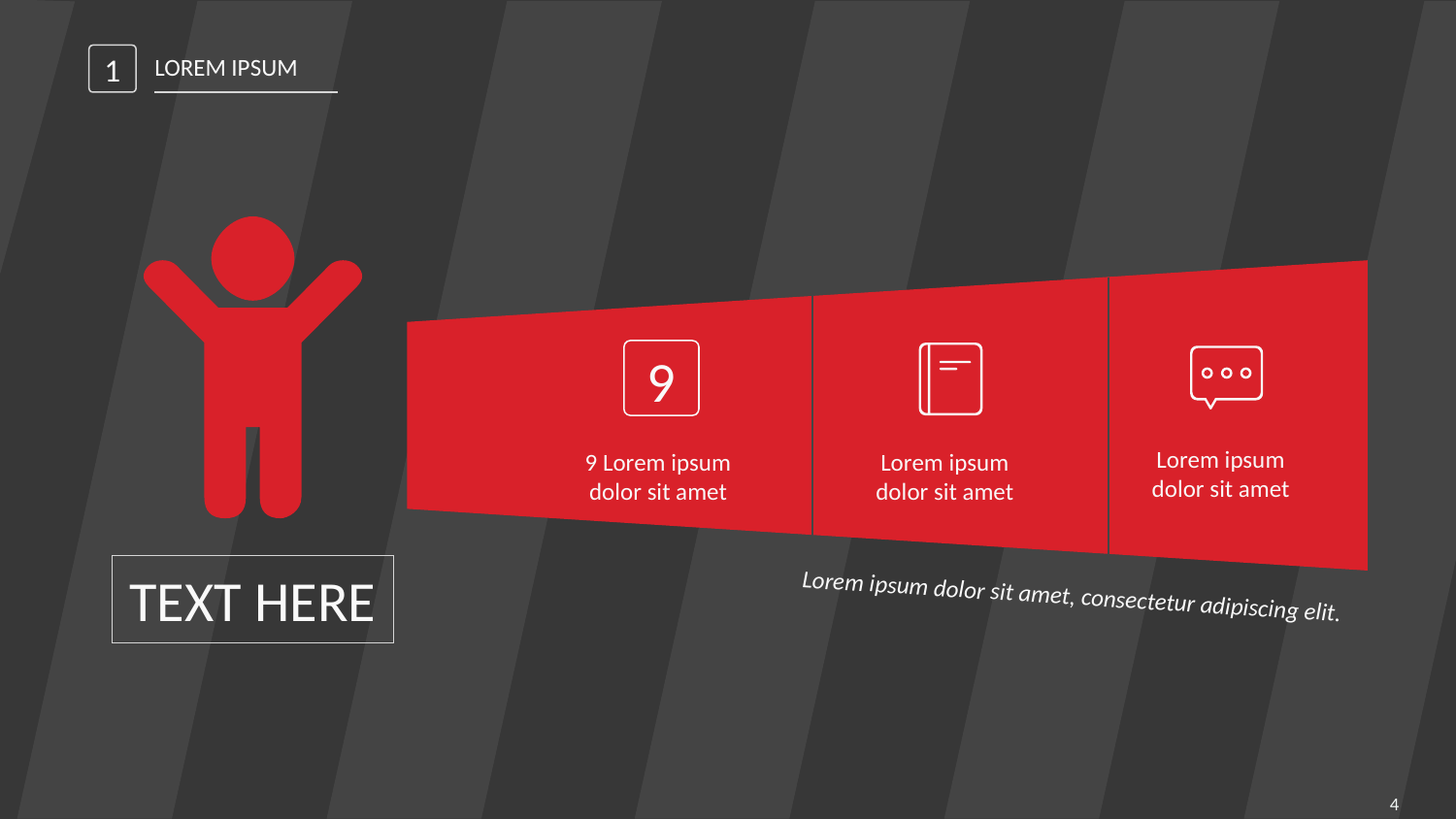

1

LOREM IPSUM

9

Lorem ipsum dolor sit amet
Lorem ipsum dolor sit amet
9 Lorem ipsum dolor sit amet
TEXT HERE
Lorem ipsum dolor sit amet, consectetur adipiscing elit.